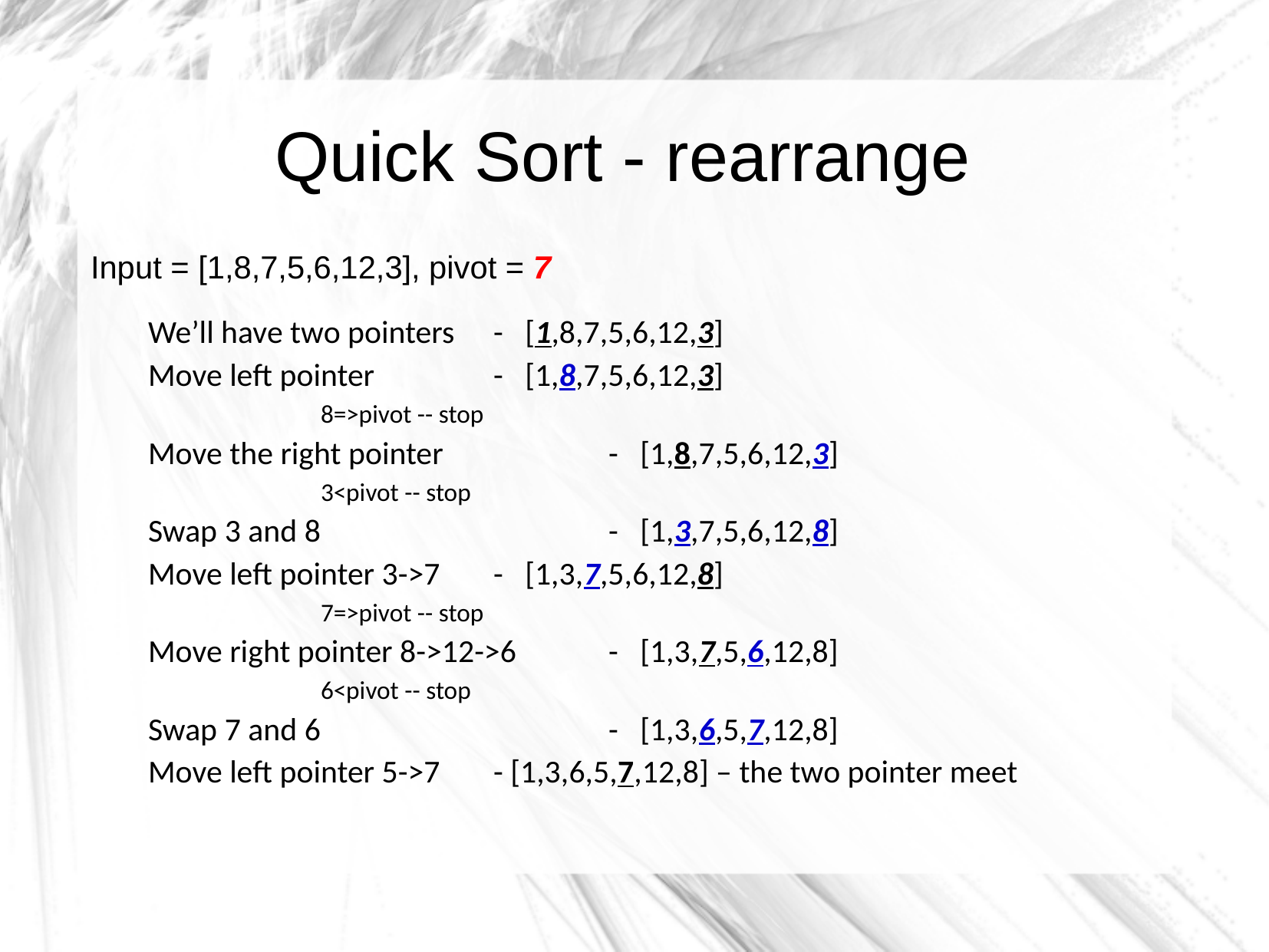

# Quick Sort - rearrange
Input = [1,8,7,5,6,12,3], pivot = 7
We’ll have two pointers 	-   [1,8,7,5,6,12,3]
Move left pointer	 	-   [1,8,7,5,6,12,3]
8=>pivot -- stop
Move the right pointer	 	-   [1,8,7,5,6,12,3]
3<pivot -- stop
Swap 3 and 8 			-   [1,3,7,5,6,12,8]
Move left pointer 3->7	-   [1,3,7,5,6,12,8]
7=>pivot -- stop
Move right pointer 8->12->6	-   [1,3,7,5,6,12,8]
6<pivot -- stop
Swap 7 and 6 			-   [1,3,6,5,7,12,8]
Move left pointer 5->7	- [1,3,6,5,7,12,8] – the two pointer meet